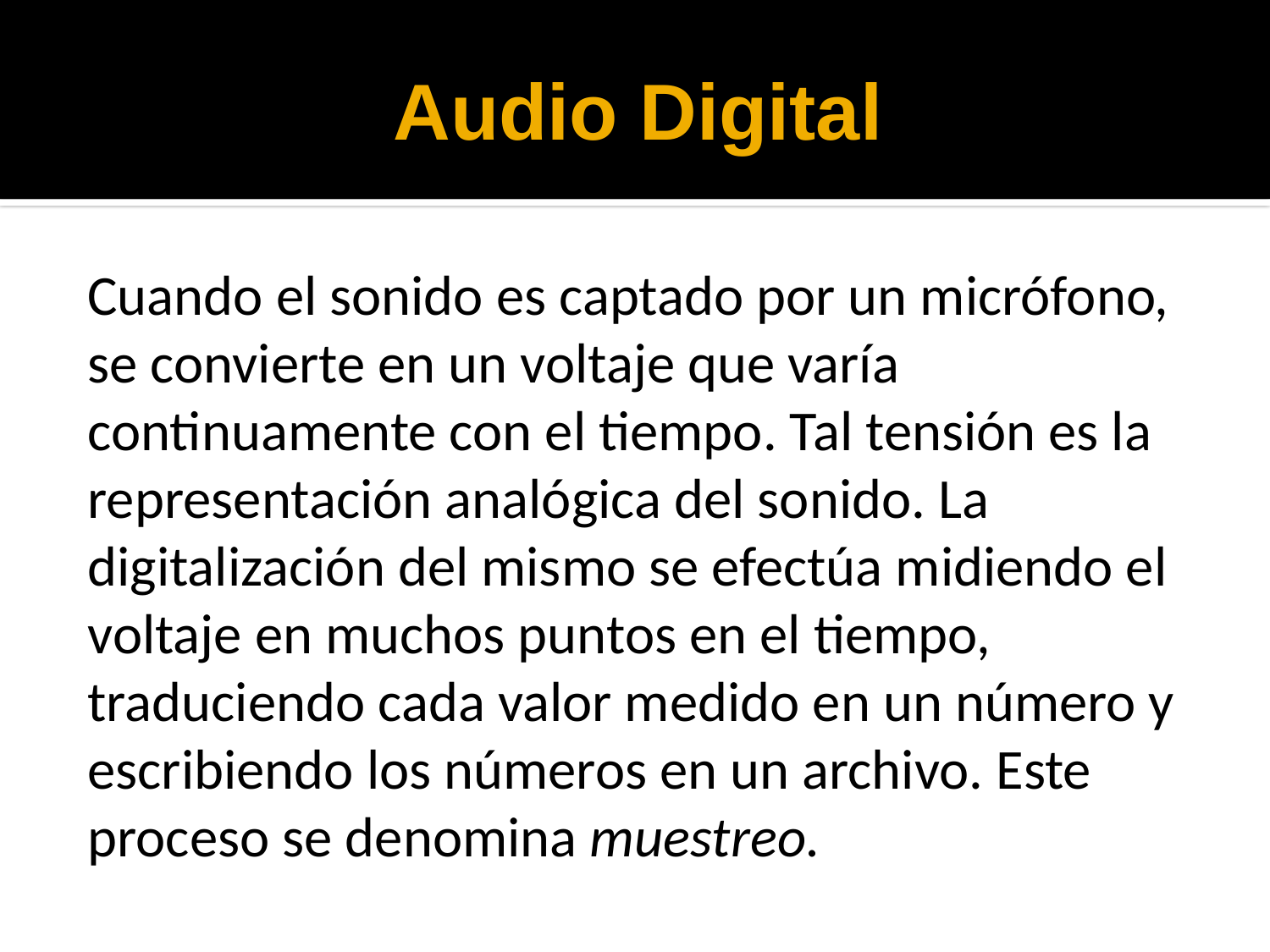

# Audio Digital
Cuando el sonido es captado por un micrófono, se convierte en un voltaje que varía continuamente con el tiempo. Tal tensión es la representación analógica del sonido. La digitalización del mismo se efectúa midiendo el voltaje en muchos puntos en el tiempo, traduciendo cada valor medido en un número y escribiendo los números en un archivo. Este proceso se denomina muestreo.